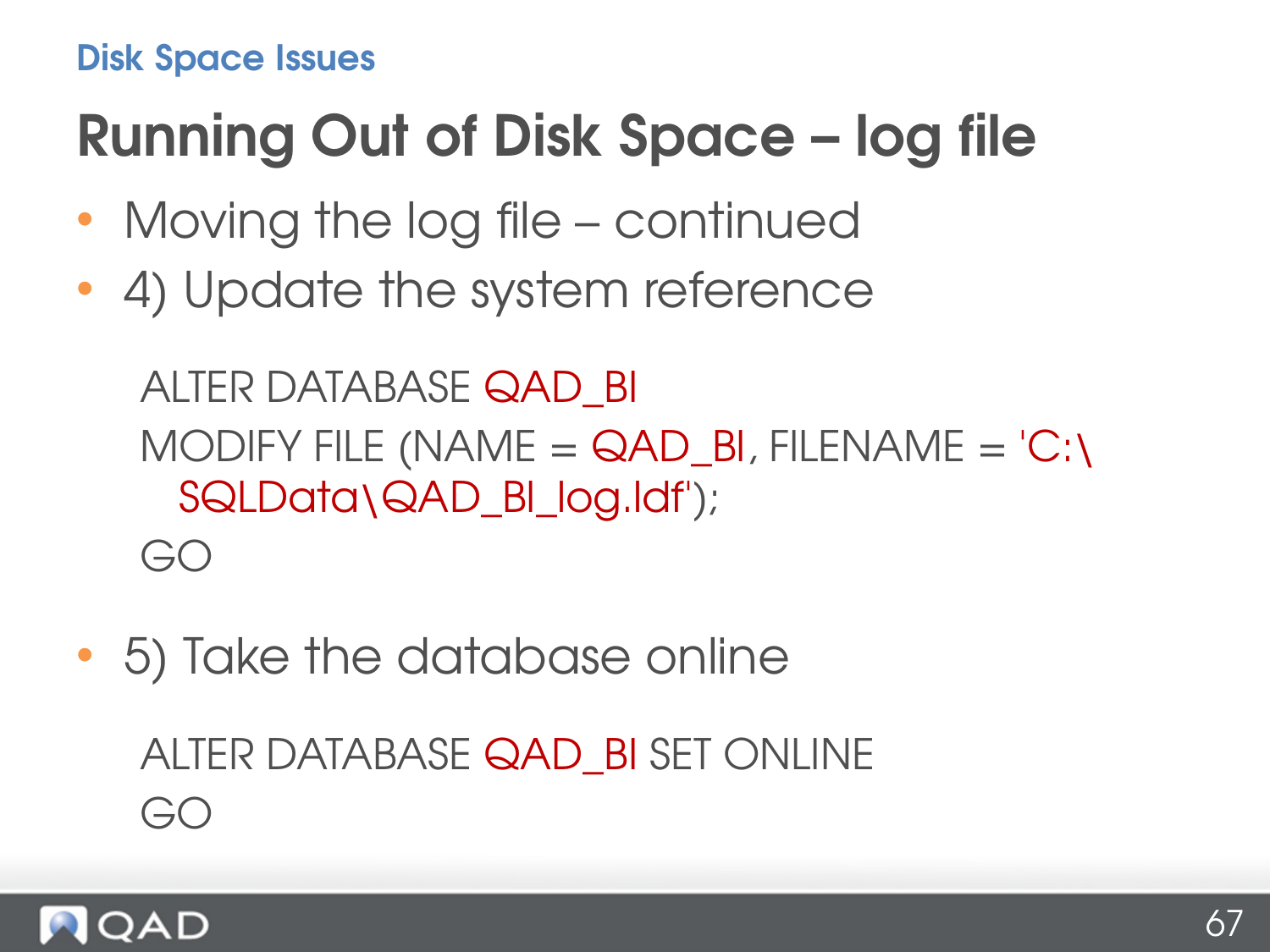

Disk Space Issues
# Running Out of Disk Space – log file
Moving the log file – continued
4) Update the system reference

ALTER DATABASE QAD_BI
MODIFY FILE (NAME = QAD_BI, FILENAME = 'C:\SQLData\QAD_BI_log.ldf');
GO

5) Take the database online

ALTER DATABASE QAD_BI SET ONLINE
GO
67